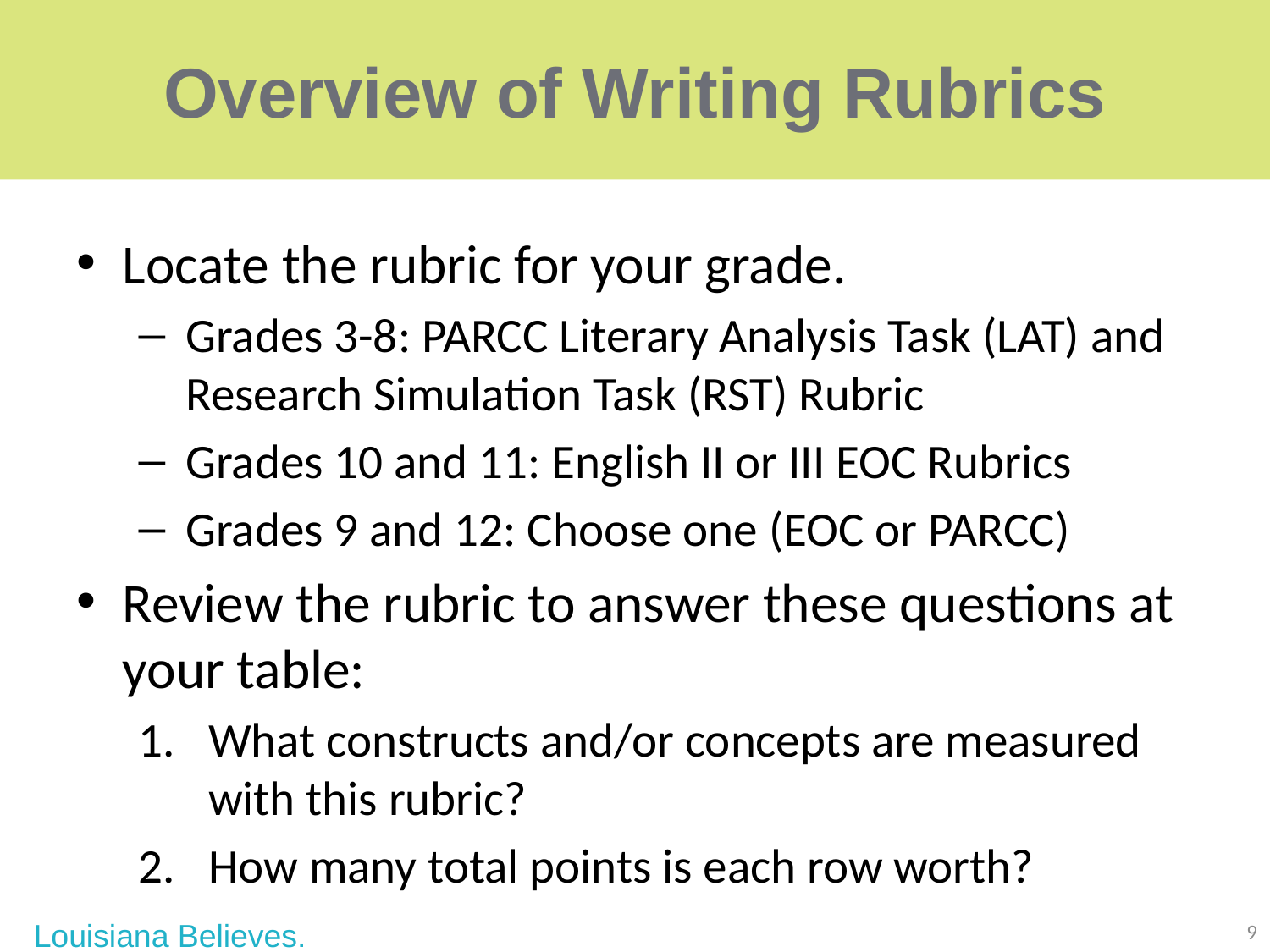

# Overview of Writing Rubrics
Locate the rubric for your grade.
Grades 3-8: PARCC Literary Analysis Task (LAT) and Research Simulation Task (RST) Rubric
Grades 10 and 11: English II or III EOC Rubrics
Grades 9 and 12: Choose one (EOC or PARCC)
Review the rubric to answer these questions at your table:
What constructs and/or concepts are measured with this rubric?
How many total points is each row worth?
Louisiana Believes.
9